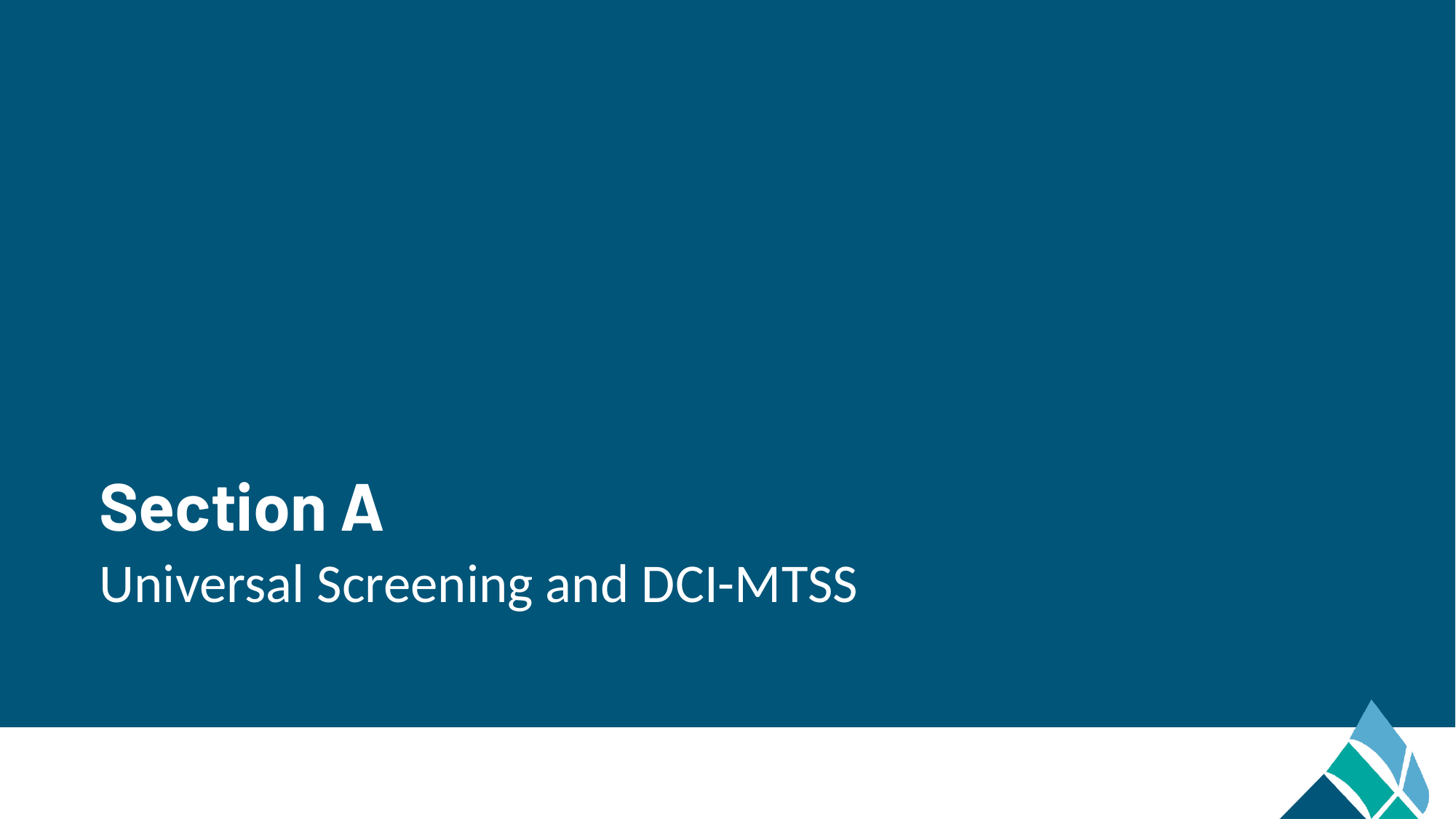

# Section A
Universal Screening and DCI-MTSS